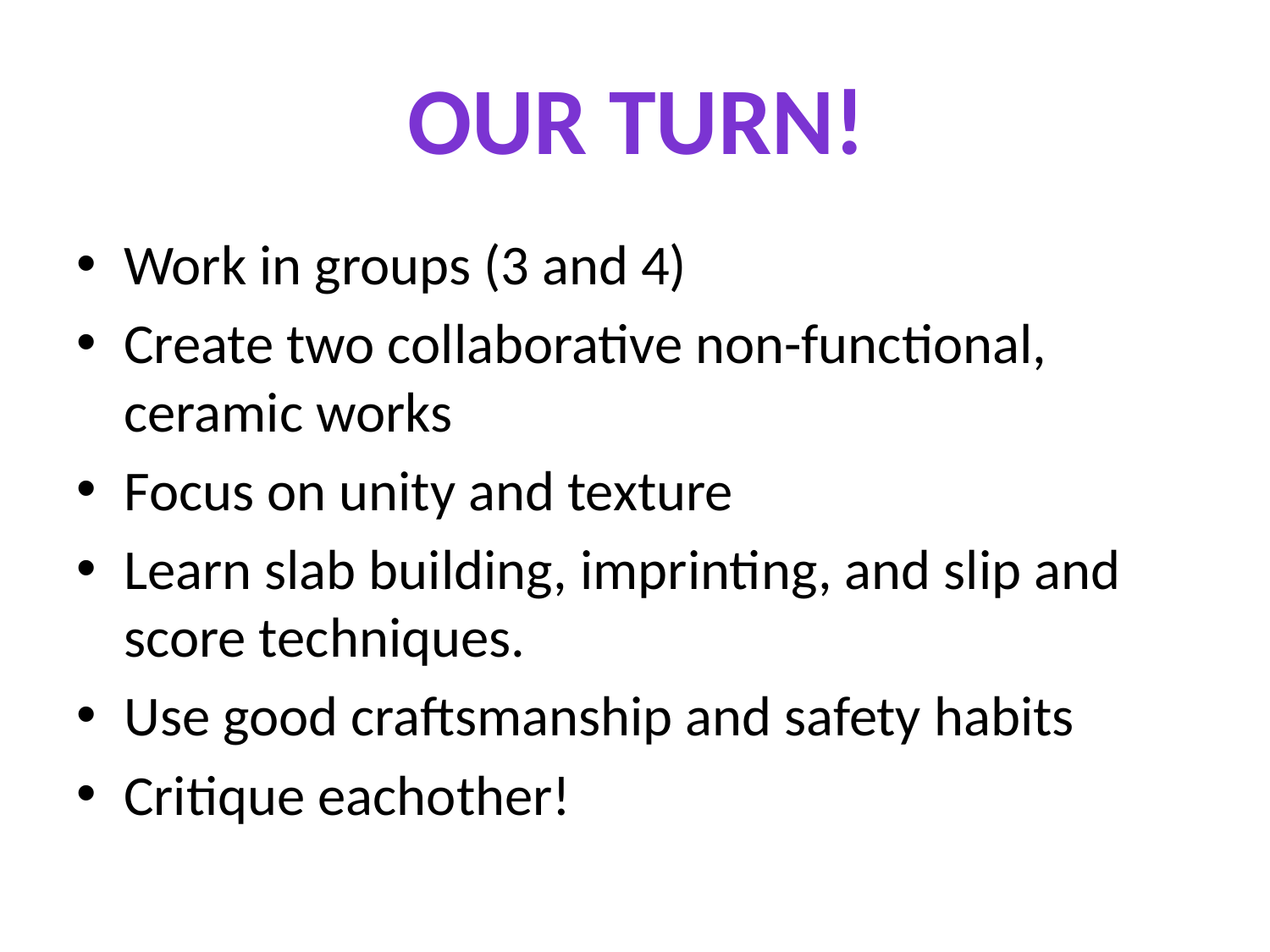

Our turn!
Work in groups (3 and 4)
Create two collaborative non-functional, ceramic works
Focus on unity and texture
Learn slab building, imprinting, and slip and score techniques.
Use good craftsmanship and safety habits
Critique eachother!